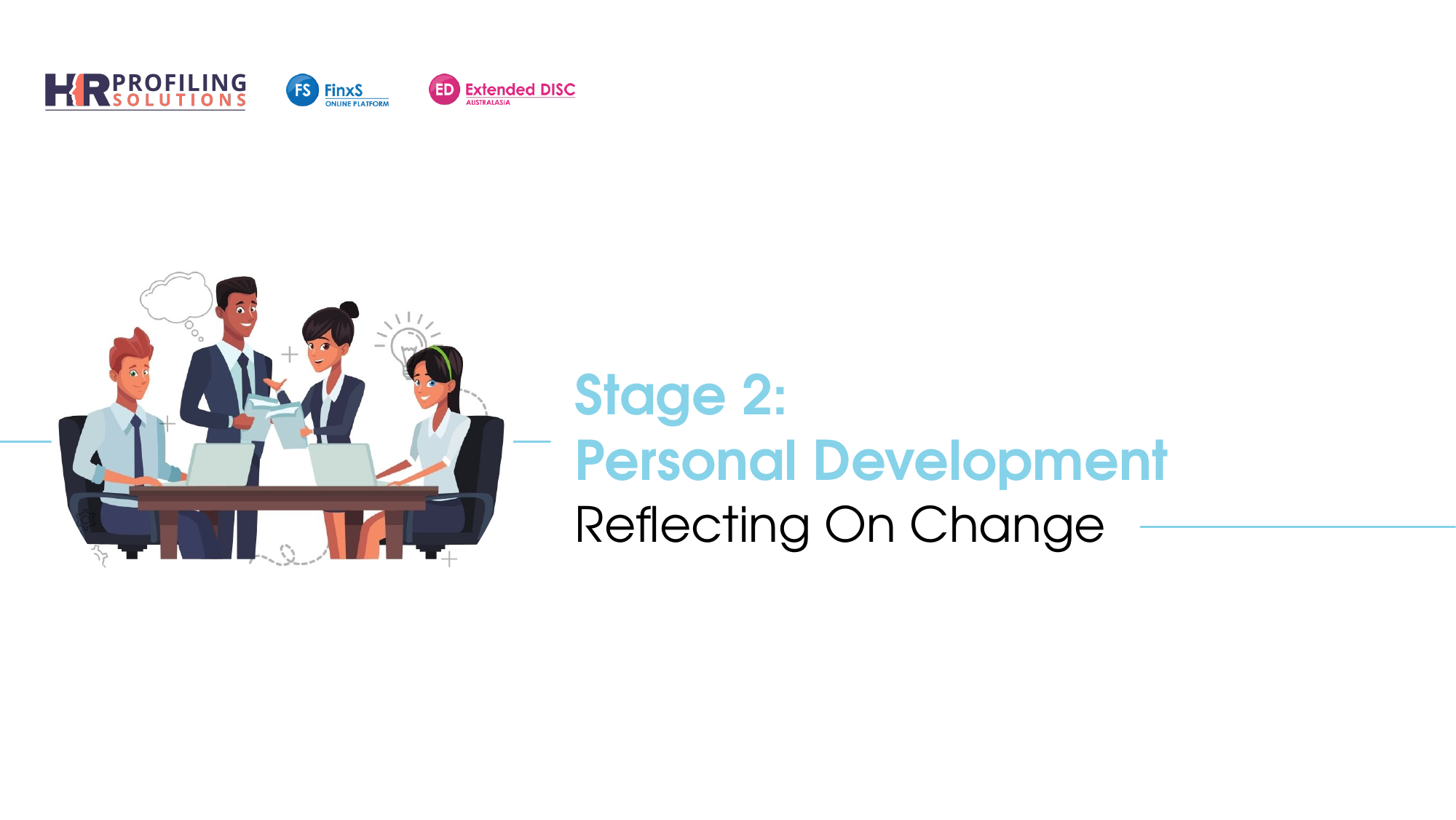

Stage 2:
Personal Development
Reflecting On Change